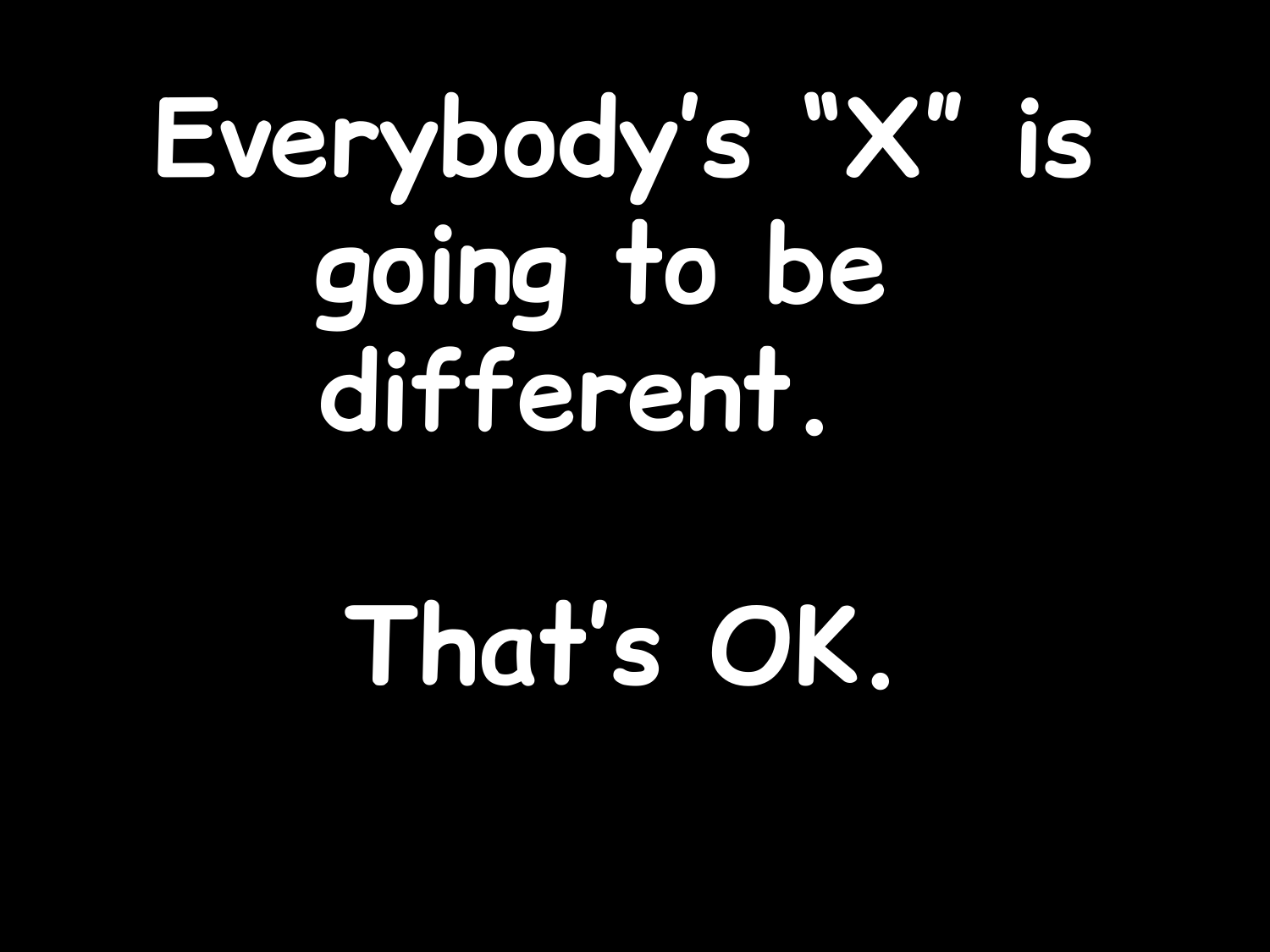

Everybody’s “X” is going to be
different.

That’s OK.